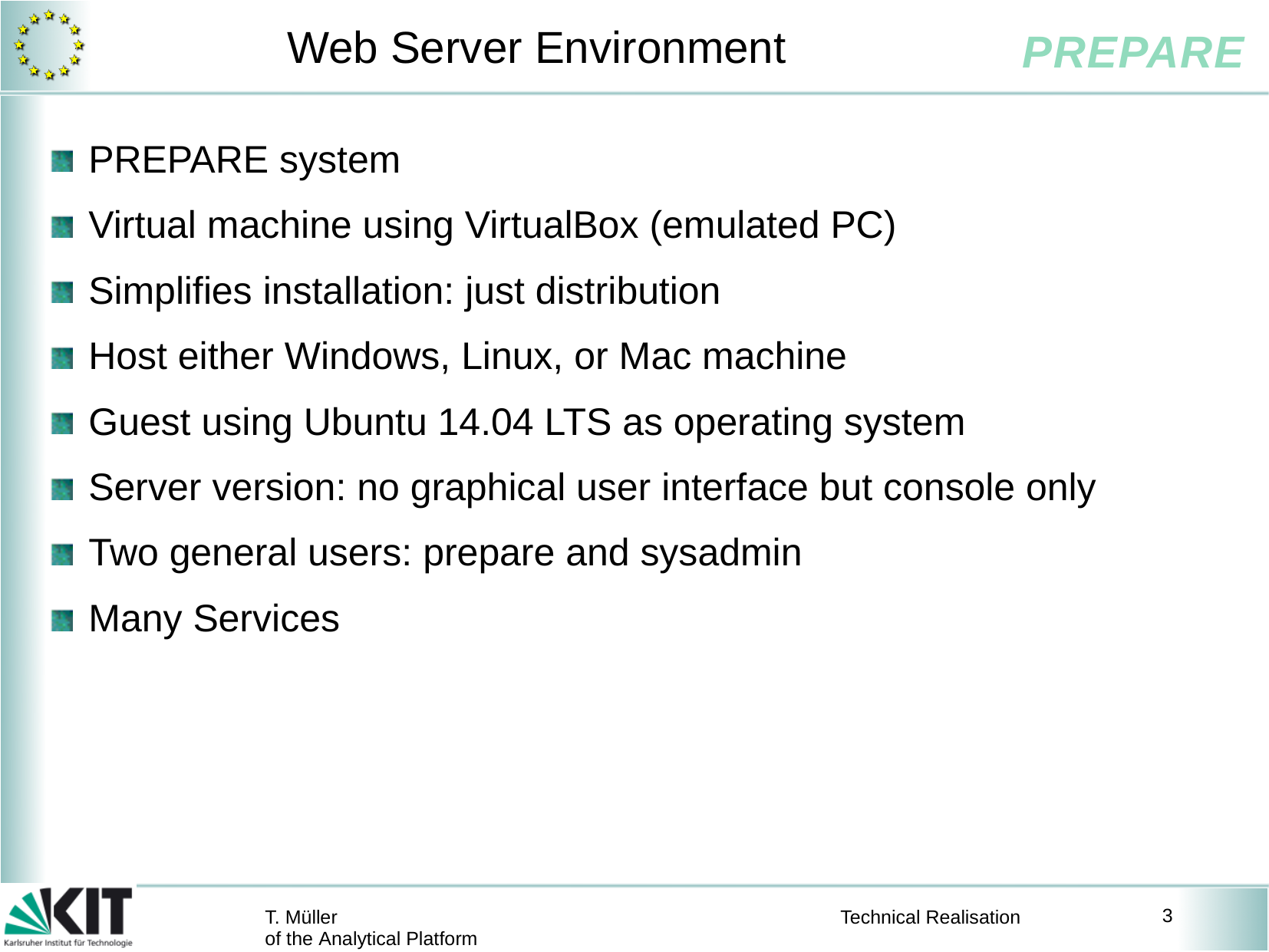

# Web Server Environment
PREPARE system
Virtual machine using VirtualBox (emulated PC)
Simplifies installation: just distribution
Host either Windows, Linux, or Mac machine
Guest using Ubuntu 14.04 LTS as operating system
Server version: no graphical user interface but console only
Two general users: prepare and sysadmin
Many Services